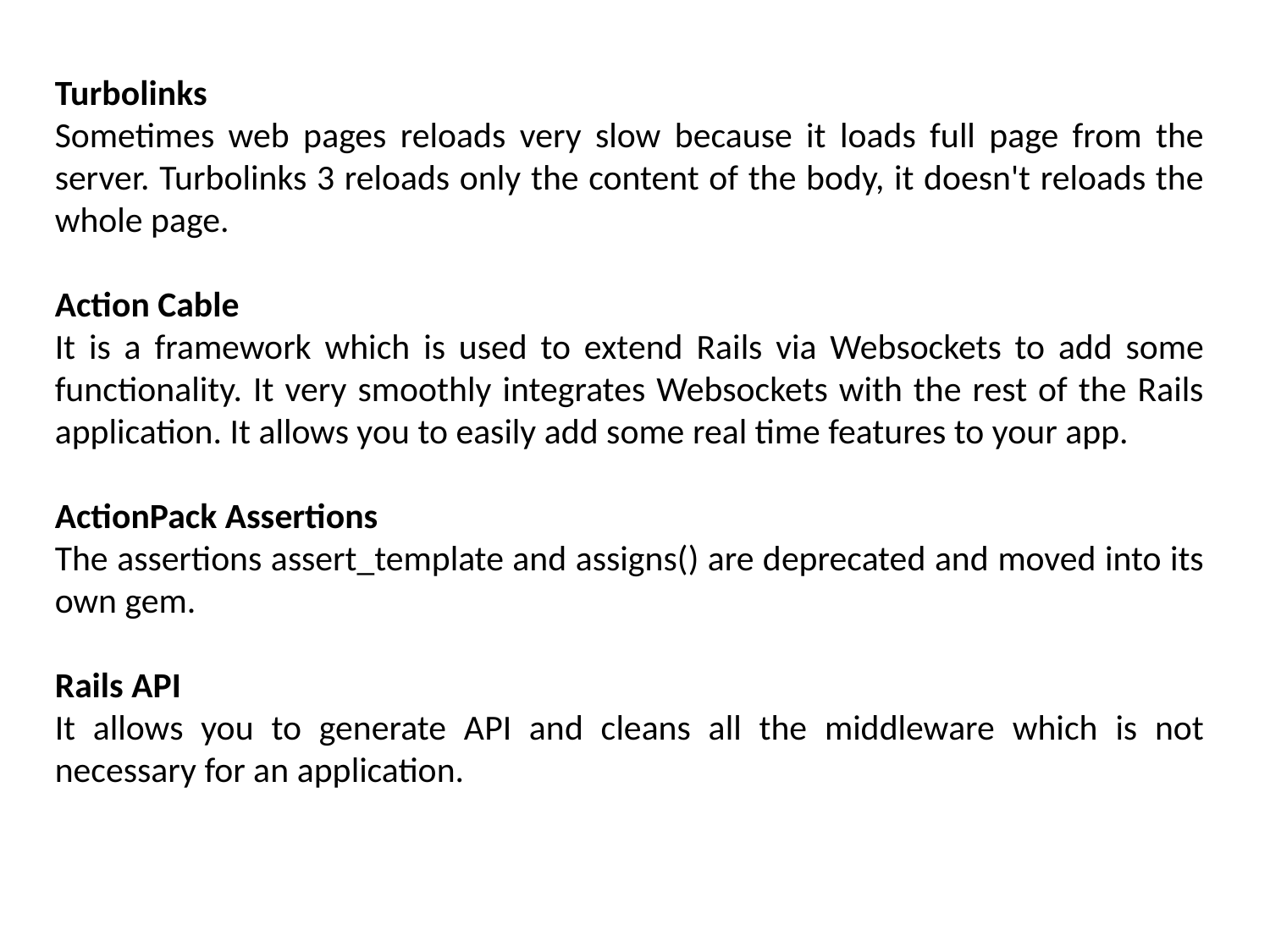

Turbolinks
Sometimes web pages reloads very slow because it loads full page from the server. Turbolinks 3 reloads only the content of the body, it doesn't reloads the whole page.

Action Cable
It is a framework which is used to extend Rails via Websockets to add some functionality. It very smoothly integrates Websockets with the rest of the Rails application. It allows you to easily add some real time features to your app.

ActionPack Assertions
The assertions assert_template and assigns() are deprecated and moved into its own gem.

Rails API
It allows you to generate API and cleans all the middleware which is not necessary for an application.